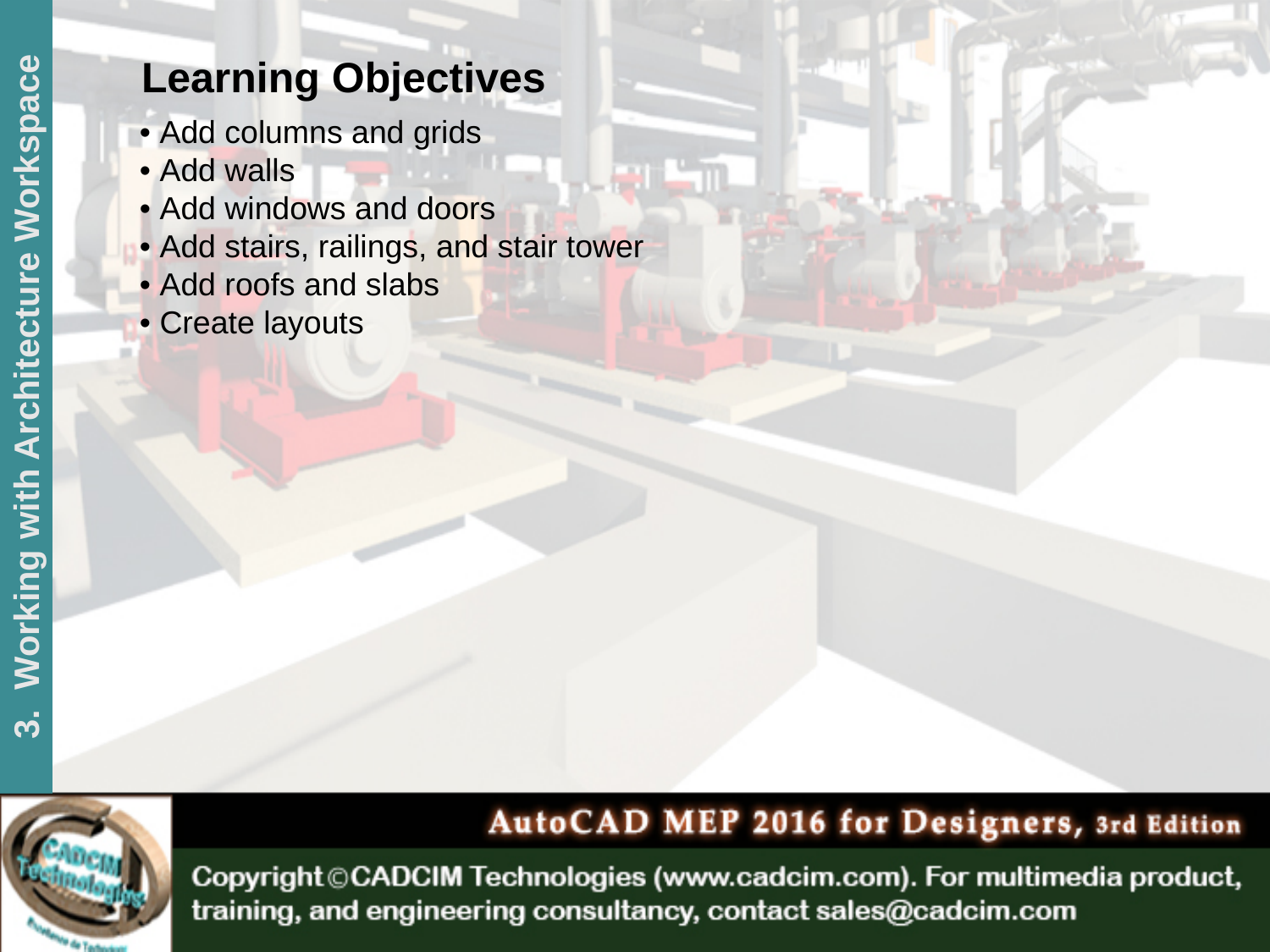

Learning Objectives
• Add columns and grids
• Add walls
• Add windows and doors
• Add stairs, railings, and stair tower
• Add roofs and slabs
• Create layouts